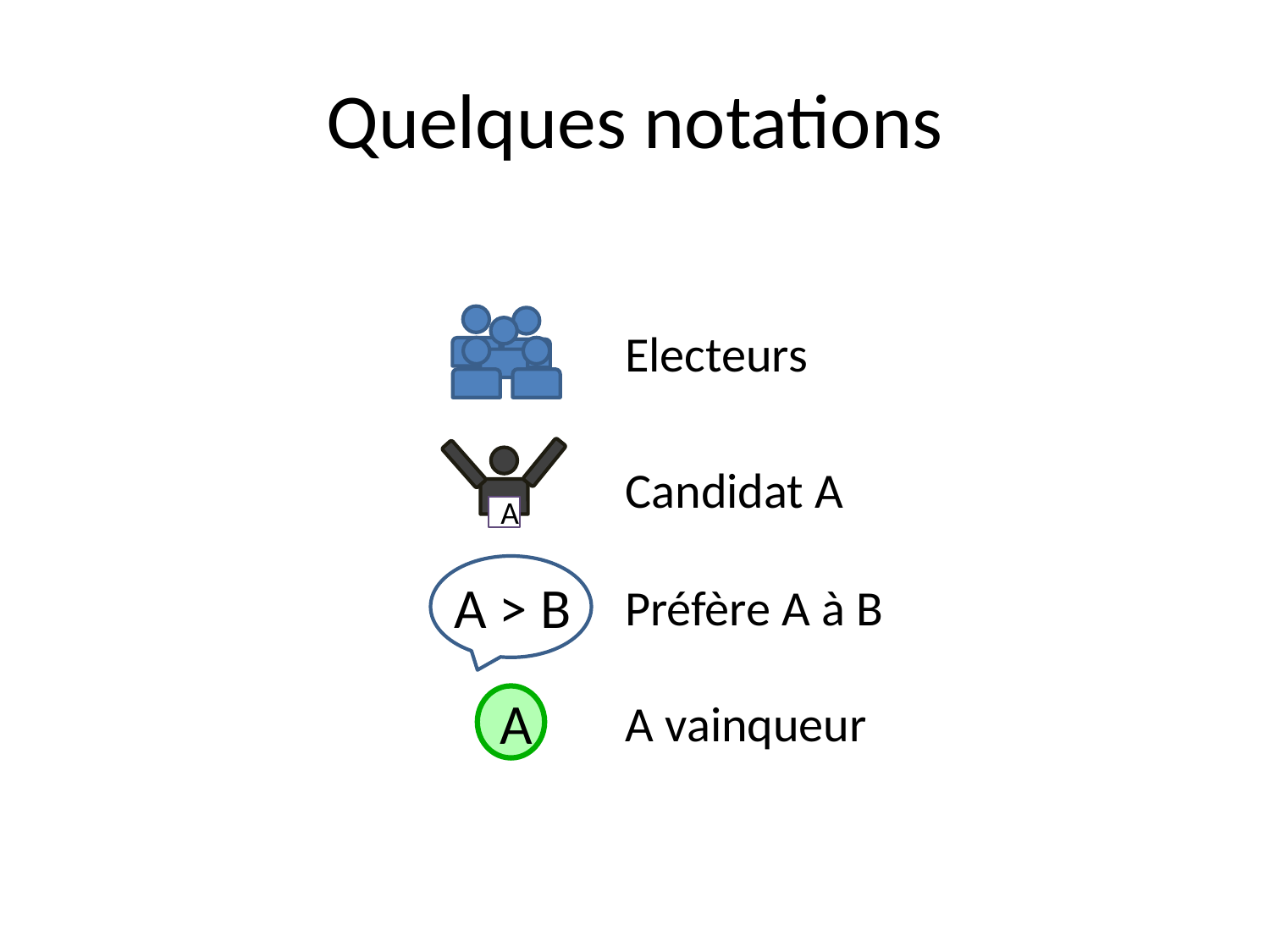

# Quelques notations

Electeurs

Candidat A
A

A > B
Préfère A à B
A
A vainqueur